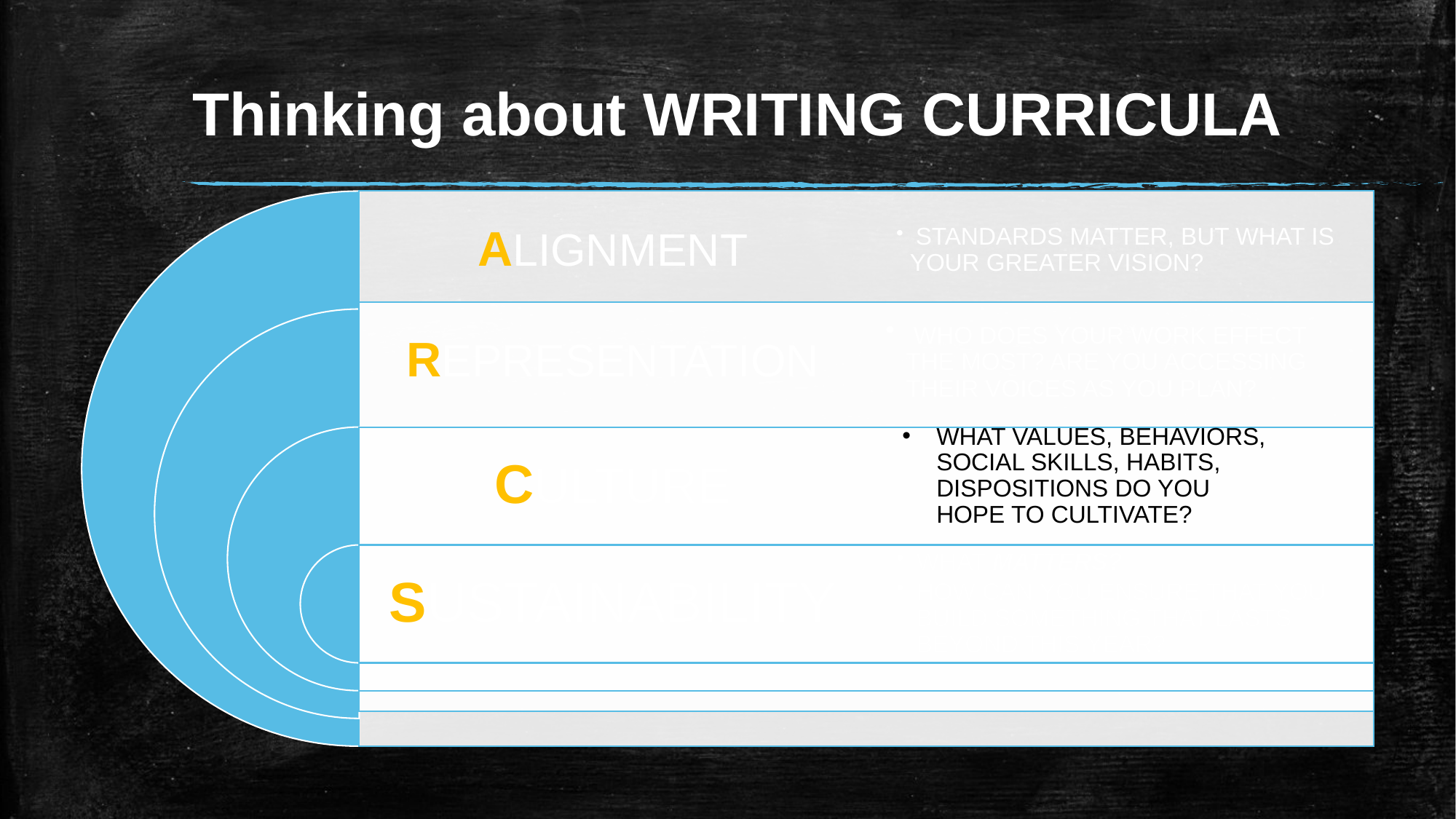

# Thinking about WRITING CURRICULA
ALIGNMENT
REPRESENTATION
CULTURE
SUSTAINABILITY
 STANDARDS MATTER, BUT WHAT IS YOUR GREATER VISION?
 WHO DOES YOUR WORK EFFECT THE MOST? ARE YOU ACCESSING THEIR VOICES AS YOU PLAN?
WHAT MATTERS?
HOW CAN YOU ENSURE THAT YOU BUILD SOMETHING THAT LASTS BEYOND THIS YEAR?
WHAT VALUES, BEHAVIORS, SOCIAL SKILLS, HABITS, DISPOSITIONS DO YOU HOPE TO CULTIVATE?